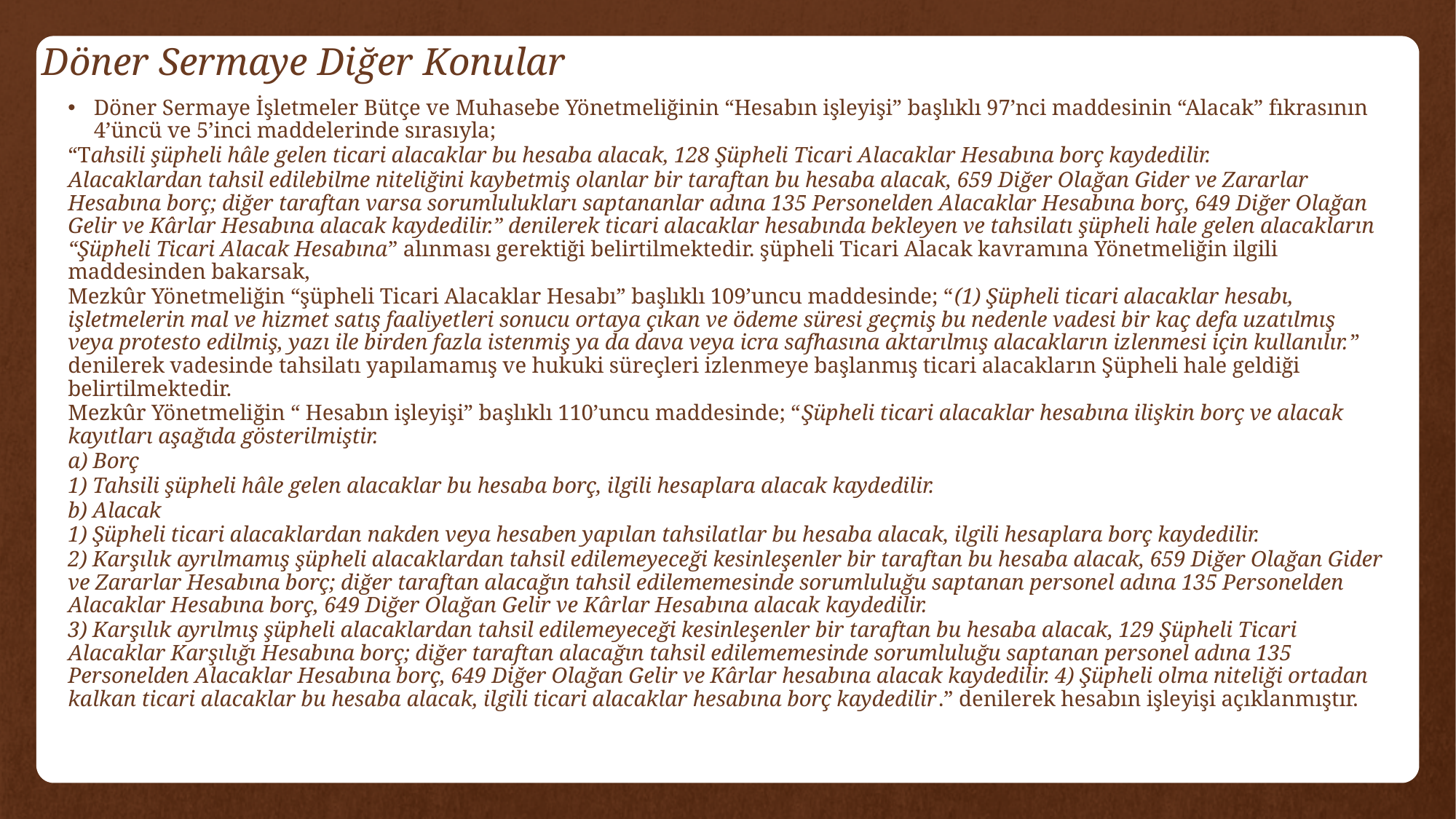

# Döner Sermaye Diğer Konular
Döner Sermaye İşletmeler Bütçe ve Muhasebe Yönetmeliğinin “Hesabın işleyişi” başlıklı 97’nci maddesinin “Alacak” fıkrasının 4’üncü ve 5’inci maddelerinde sırasıyla;
“Tahsili şüpheli hâle gelen ticari alacaklar bu hesaba alacak, 128 Şüpheli Ticari Alacaklar Hesabına borç kaydedilir.
Alacaklardan tahsil edilebilme niteliğini kaybetmiş olanlar bir taraftan bu hesaba alacak, 659 Diğer Olağan Gider ve Zararlar Hesabına borç; diğer taraftan varsa sorumlulukları saptananlar adına 135 Personelden Alacaklar Hesabına borç, 649 Diğer Olağan Gelir ve Kârlar Hesabına alacak kaydedilir.” denilerek ticari alacaklar hesabında bekleyen ve tahsilatı şüpheli hale gelen alacakların “Şüpheli Ticari Alacak Hesabına” alınması gerektiği belirtilmektedir. şüpheli Ticari Alacak kavramına Yönetmeliğin ilgili maddesinden bakarsak,
Mezkûr Yönetmeliğin “şüpheli Ticari Alacaklar Hesabı” başlıklı 109’uncu maddesinde; “(1) Şüpheli ticari alacaklar hesabı, işletmelerin mal ve hizmet satış faaliyetleri sonucu ortaya çıkan ve ödeme süresi geçmiş bu nedenle vadesi bir kaç defa uzatılmış veya protesto edilmiş, yazı ile birden fazla istenmiş ya da dava veya icra safhasına aktarılmış alacakların izlenmesi için kullanılır.” denilerek vadesinde tahsilatı yapılamamış ve hukuki süreçleri izlenmeye başlanmış ticari alacakların Şüpheli hale geldiği belirtilmektedir.
Mezkûr Yönetmeliğin “ Hesabın işleyişi” başlıklı 110’uncu maddesinde; “Şüpheli ticari alacaklar hesabına ilişkin borç ve alacak kayıtları aşağıda gösterilmiştir.
a) Borç
1) Tahsili şüpheli hâle gelen alacaklar bu hesaba borç, ilgili hesaplara alacak kaydedilir.
b) Alacak
1) Şüpheli ticari alacaklardan nakden veya hesaben yapılan tahsilatlar bu hesaba alacak, ilgili hesaplara borç kaydedilir.
2) Karşılık ayrılmamış şüpheli alacaklardan tahsil edilemeyeceği kesinleşenler bir taraftan bu hesaba alacak, 659 Diğer Olağan Gider ve Zararlar Hesabına borç; diğer taraftan alacağın tahsil edilememesinde sorumluluğu saptanan personel adına 135 Personelden Alacaklar Hesabına borç, 649 Diğer Olağan Gelir ve Kârlar Hesabına alacak kaydedilir.
3) Karşılık ayrılmış şüpheli alacaklardan tahsil edilemeyeceği kesinleşenler bir taraftan bu hesaba alacak, 129 Şüpheli Ticari Alacaklar Karşılığı Hesabına borç; diğer taraftan alacağın tahsil edilememesinde sorumluluğu saptanan personel adına 135 Personelden Alacaklar Hesabına borç, 649 Diğer Olağan Gelir ve Kârlar hesabına alacak kaydedilir. 4) Şüpheli olma niteliği ortadan kalkan ticari alacaklar bu hesaba alacak, ilgili ticari alacaklar hesabına borç kaydedilir.” denilerek hesabın işleyişi açıklanmıştır.